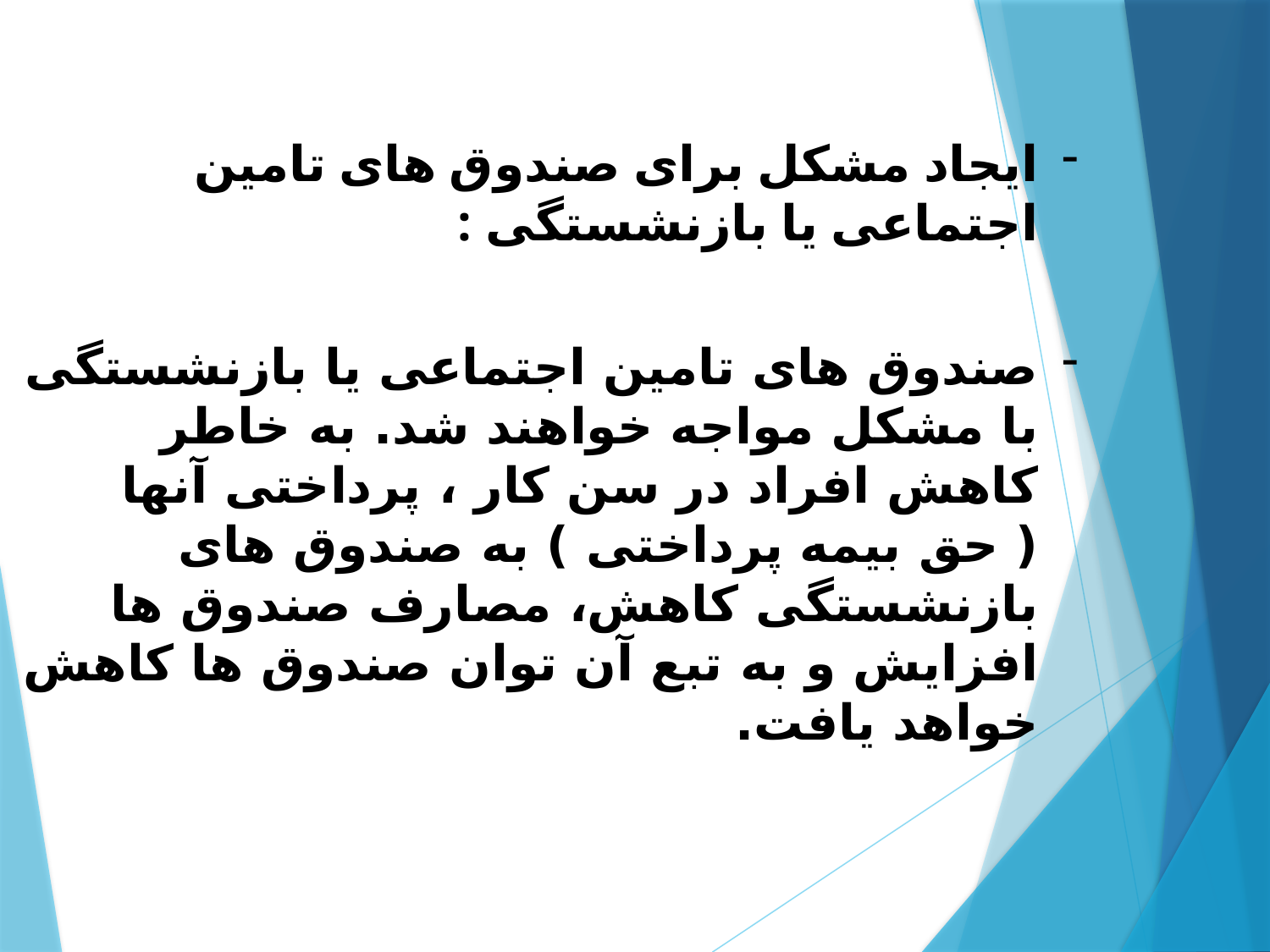

ایجاد مشکل برای صندوق های تامین اجتماعی یا بازنشستگی :

صندوق های تامین اجتماعی یا بازنشستگی با مشکل مواجه خواهند شد. به خاطر کاهش افراد در سن کار ، پرداختی آنها ( حق بیمه پرداختی ) به صندوق های بازنشستگی کاهش، مصارف صندوق ها افزایش و به تبع آن توان صندوق ها کاهش خواهد یافت.